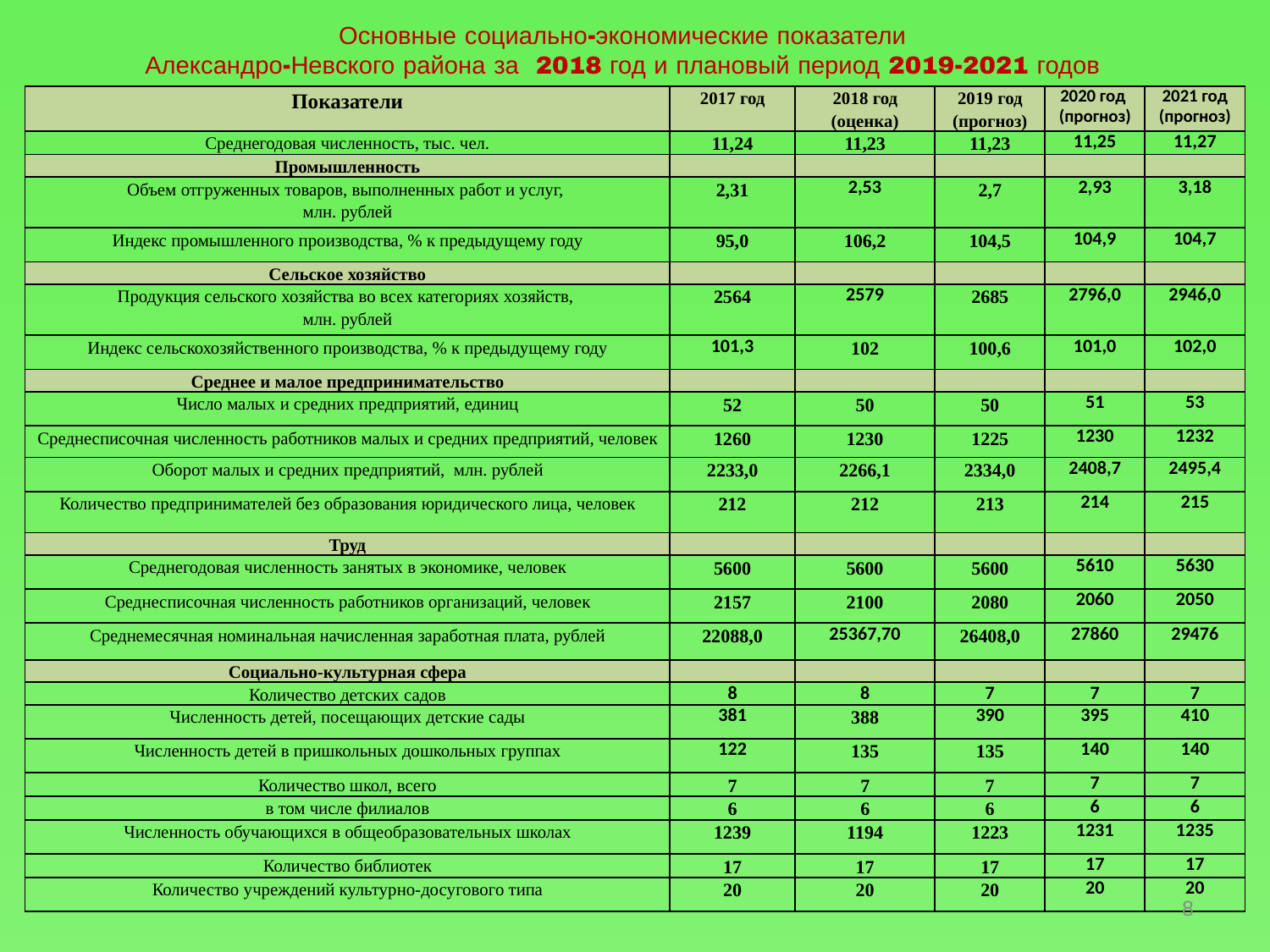

Основные социально-экономические показатели
Александро-Невского района за  2018 год и плановый период 2019-2021 годов

| Показатели | 2017 год | 2018 год (оценка) | 2019 год (прогноз) | 2020 год (прогноз) | 2021 год (прогноз) |
| --- | --- | --- | --- | --- | --- |
| Среднегодовая численность, тыс. чел. | 11,24 | 11,23 | 11,23 | 11,25 | 11,27 |
| Промышленность |  |  |  |  |  |
| Объем отгруженных товаров, выполненных работ и услуг, млн. рублей | 2,31 | 2,53 | 2,7 | 2,93 | 3,18 |
| Индекс промышленного производства, % к предыдущему году | 95,0 | 106,2 | 104,5 | 104,9 | 104,7 |
| Сельское хозяйство |  |  |  |  |  |
| Продукция сельского хозяйства во всех категориях хозяйств, млн. рублей | 2564 | 2579 | 2685 | 2796,0 | 2946,0 |
| Индекс сельскохозяйственного производства, % к предыдущему году | 101,3 | 102 | 100,6 | 101,0 | 102,0 |
| Среднее и малое предпринимательство |  |  |  |  |  |
| Число малых и средних предприятий, единиц | 52 | 50 | 50 | 51 | 53 |
| Среднесписочная численность работников малых и средних предприятий, человек | 1260 | 1230 | 1225 | 1230 | 1232 |
| Оборот малых и средних предприятий, млн. рублей | 2233,0 | 2266,1 | 2334,0 | 2408,7 | 2495,4 |
| Количество предпринимателей без образования юридического лица, человек | 212 | 212 | 213 | 214 | 215 |
| Труд |  |  |  |  |  |
| Среднегодовая численность занятых в экономике, человек | 5600 | 5600 | 5600 | 5610 | 5630 |
| Среднесписочная численность работников организаций, человек | 2157 | 2100 | 2080 | 2060 | 2050 |
| Среднемесячная номинальная начисленная заработная плата, рублей | 22088,0 | 25367,70 | 26408,0 | 27860 | 29476 |
| Социально-культурная сфера |  |  |  |  |  |
| Количество детских садов | 8 | 8 | 7 | 7 | 7 |
| Численность детей, посещающих детские сады | 381 | 388 | 390 | 395 | 410 |
| Численность детей в пришкольных дошкольных группах | 122 | 135 | 135 | 140 | 140 |
| Количество школ, всего | 7 | 7 | 7 | 7 | 7 |
| в том числе филиалов | 6 | 6 | 6 | 6 | 6 |
| Численность обучающихся в общеобразовательных школах | 1239 | 1194 | 1223 | 1231 | 1235 |
| Количество библиотек | 17 | 17 | 17 | 17 | 17 |
| Количество учреждений культурно-досугового типа | 20 | 20 | 20 | 20 | 20 |
8